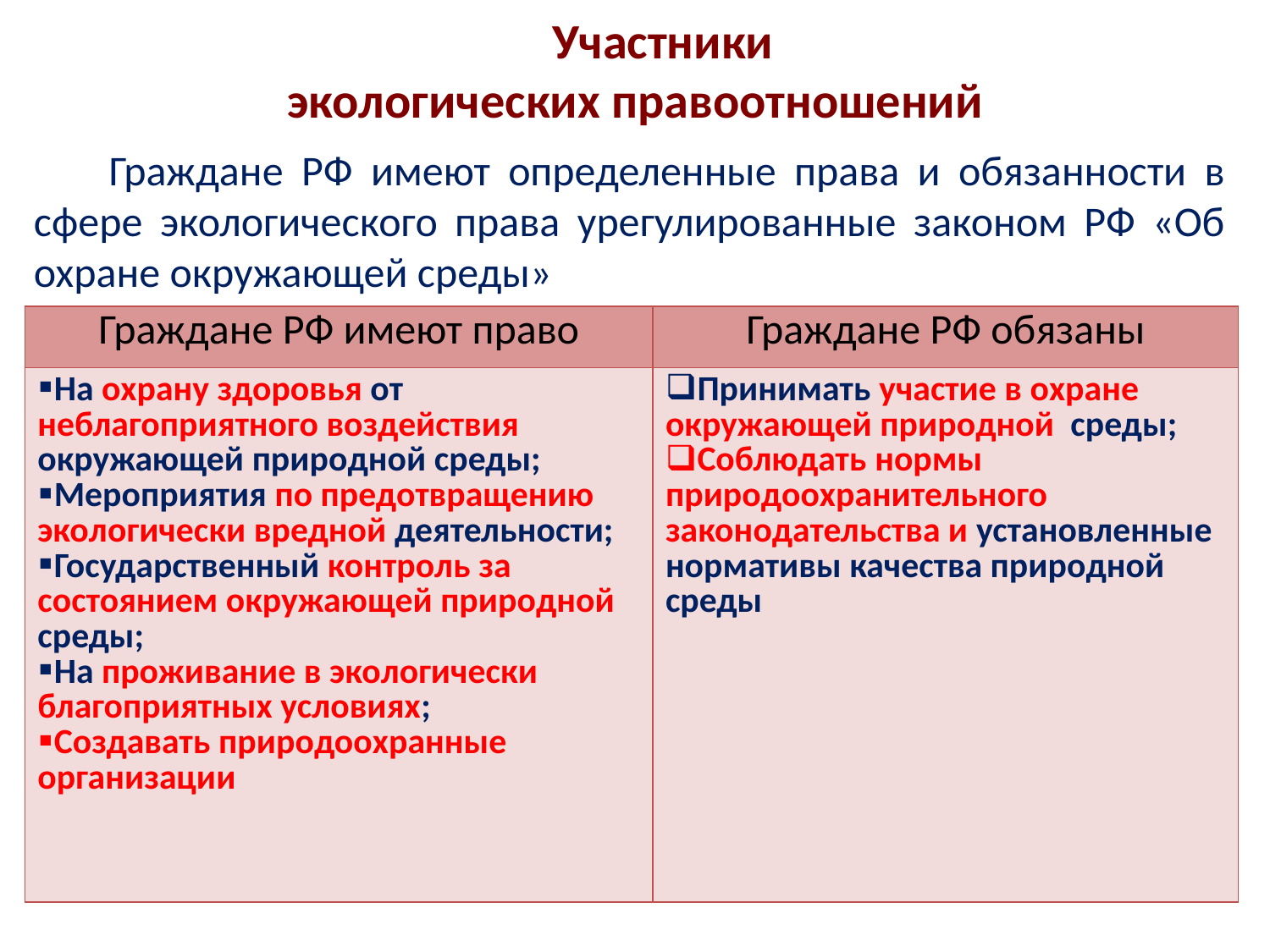

# Участники экологических правоотношений
Граждане РФ имеют определенные права и обязанности в сфере экологического права урегулированные законом РФ «Об охране окружающей среды»

| Граждане РФ имеют право | Граждане РФ обязаны |
| --- | --- |
| На охрану здоровья от неблагоприятного воздействия окружающей природной среды; Мероприятия по предотвращению экологически вредной деятельности; Государственный контроль за состоянием окружающей природной среды; На проживание в экологически благоприятных условиях; Создавать природоохранные организации | Принимать участие в охране окружающей природной среды; Соблюдать нормы природоохранительного законодательства и установленные нормативы качества природной среды |